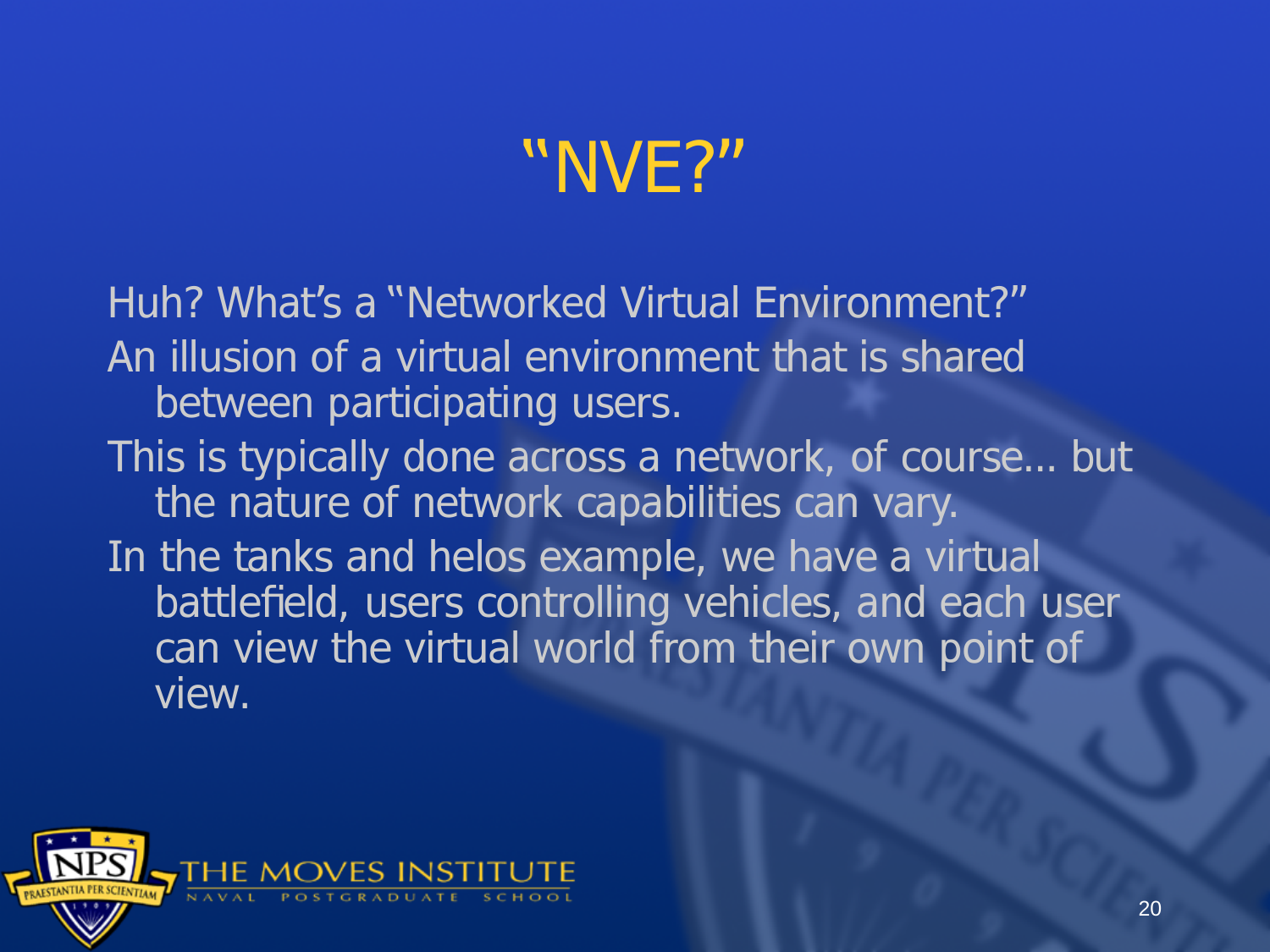

# “NVE?”
Huh? What’s a “Networked Virtual Environment?”
An illusion of a virtual environment that is shared between participating users.
This is typically done across a network, of course… but the nature of network capabilities can vary.
In the tanks and helos example, we have a virtual battlefield, users controlling vehicles, and each user can view the virtual world from their own point of view.

20